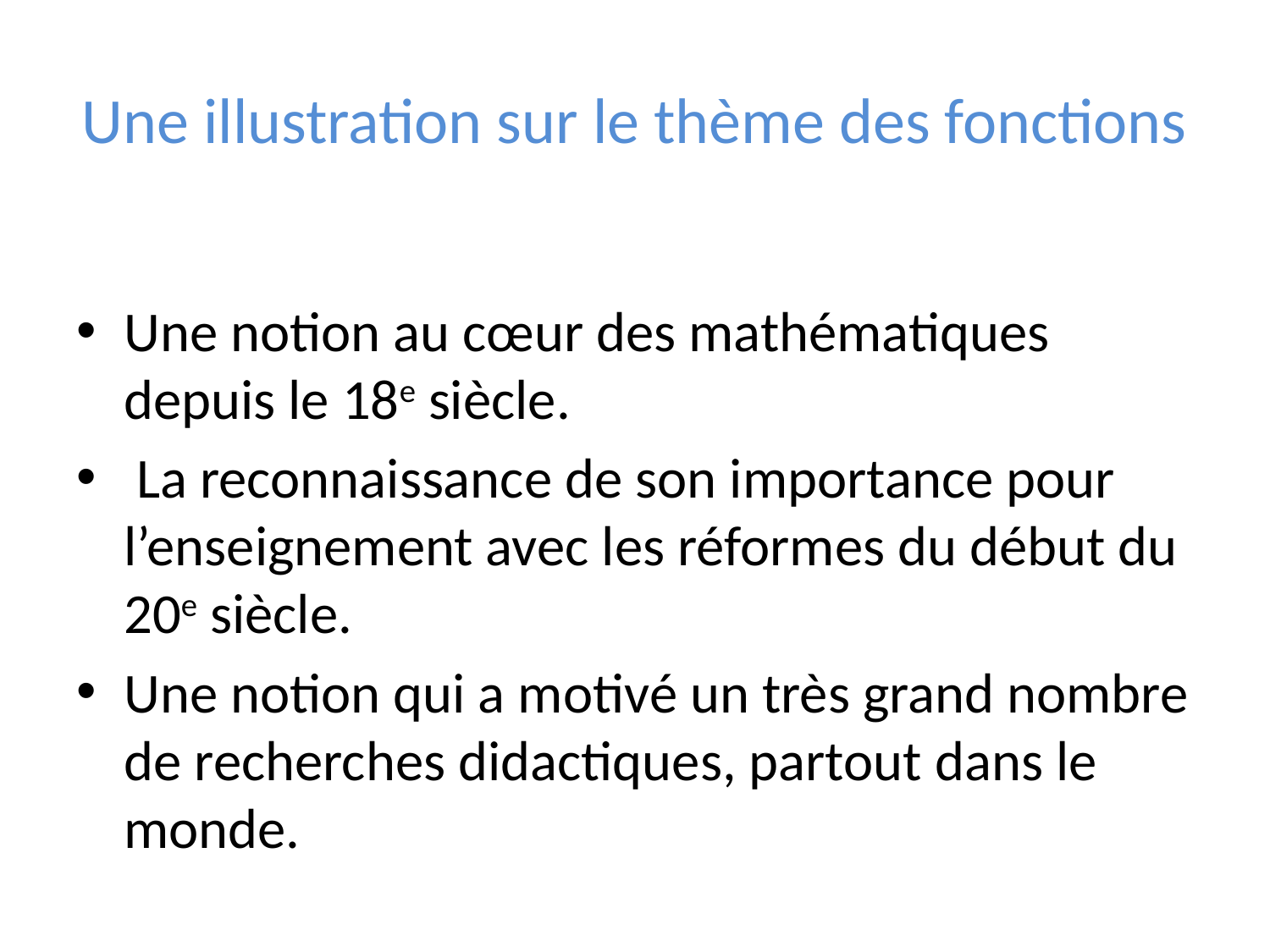

# Une illustration sur le thème des fonctions
Une notion au cœur des mathématiques depuis le 18e siècle.
 La reconnaissance de son importance pour l’enseignement avec les réformes du début du 20e siècle.
Une notion qui a motivé un très grand nombre de recherches didactiques, partout dans le monde.